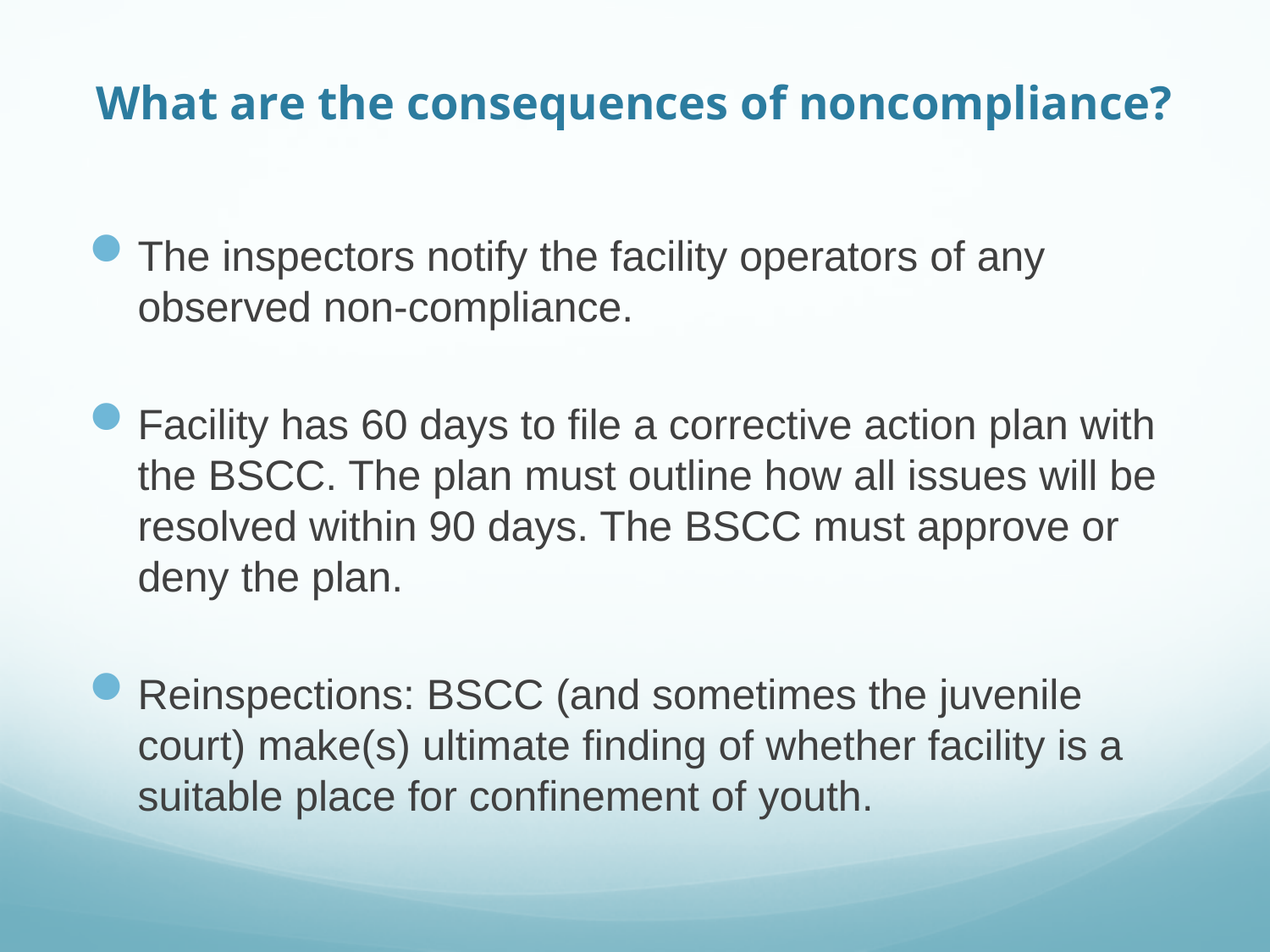

# What are the consequences of noncompliance?
The inspectors notify the facility operators of any observed non-compliance.
Facility has 60 days to file a corrective action plan with the BSCC. The plan must outline how all issues will be resolved within 90 days. The BSCC must approve or deny the plan.
Reinspections: BSCC (and sometimes the juvenile court) make(s) ultimate finding of whether facility is a suitable place for confinement of youth.